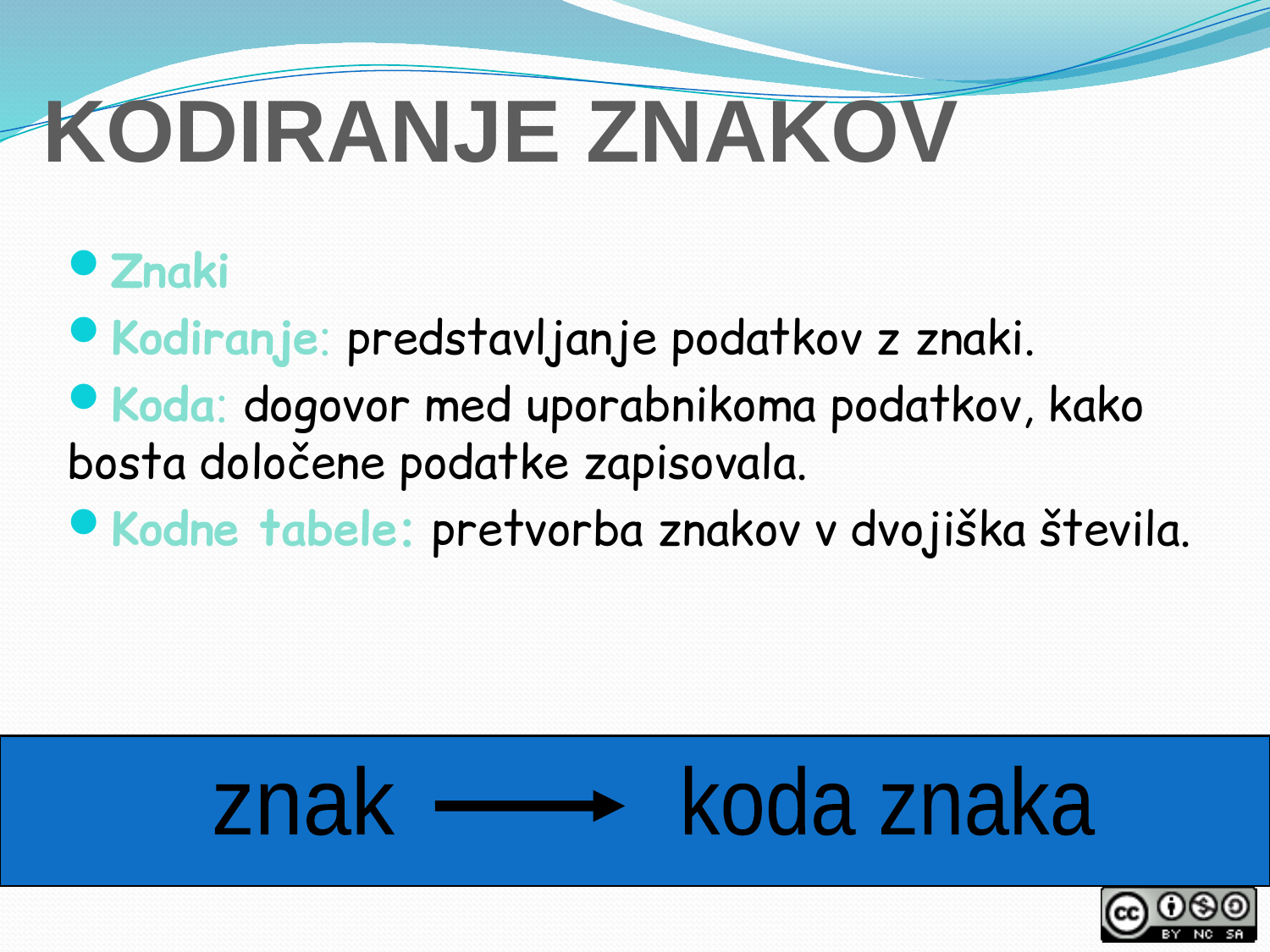

# KODIRANJE ZNAKOV
Znaki
Kodiranje: predstavljanje podatkov z znaki.
Koda: dogovor med uporabnikoma podatkov, kako bosta določene podatke zapisovala.
Kodne tabele: pretvorba znakov v dvojiška števila.

znak
koda znaka